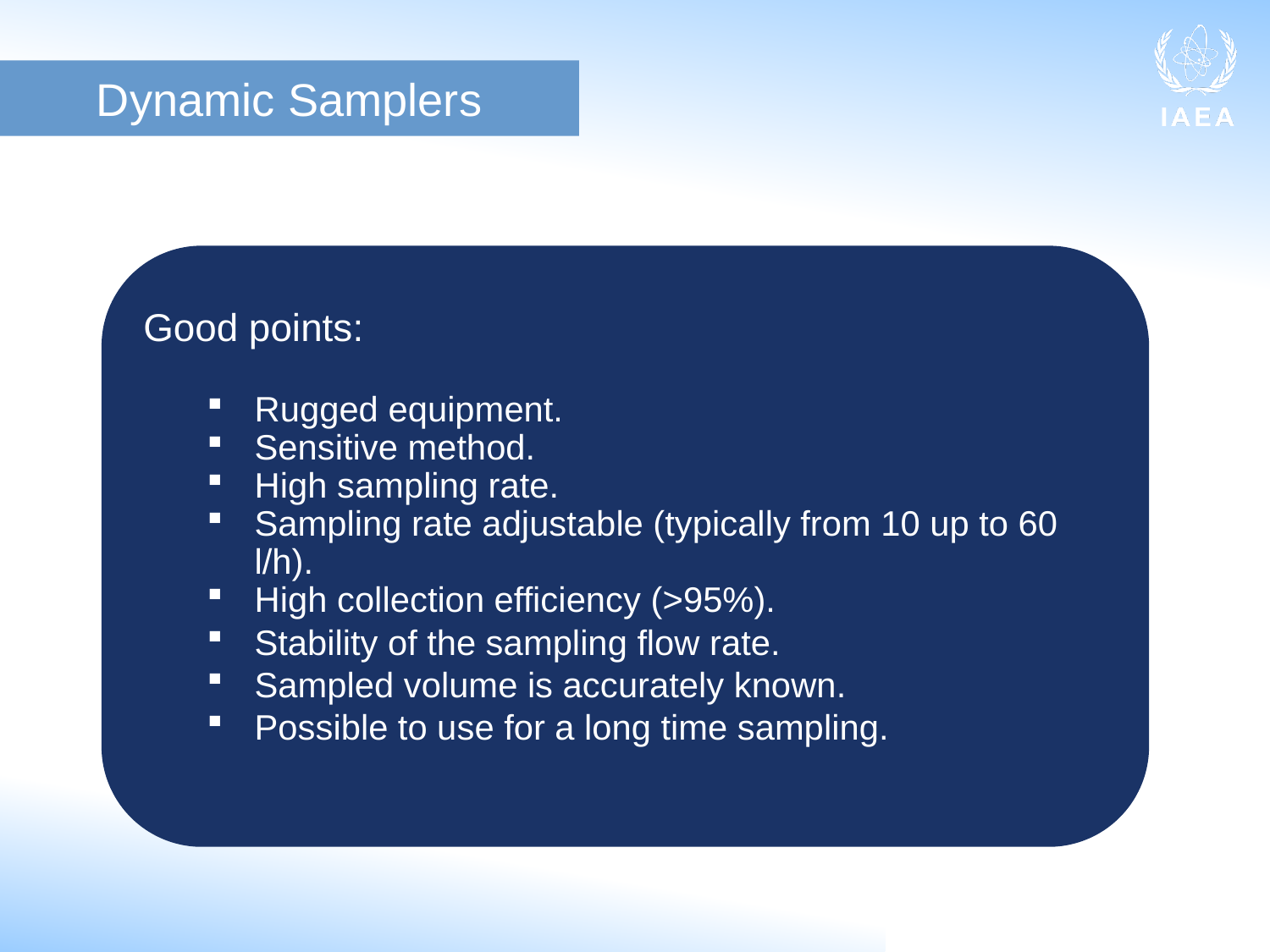

Dynamic Samplers
Good points:

Rugged equipment.
Sensitive method.
High sampling rate.
Sampling rate adjustable (typically from 10 up to 60 l/h).
High collection efficiency (>95%).
Stability of the sampling flow rate.
Sampled volume is accurately known.
Possible to use for a long time sampling.